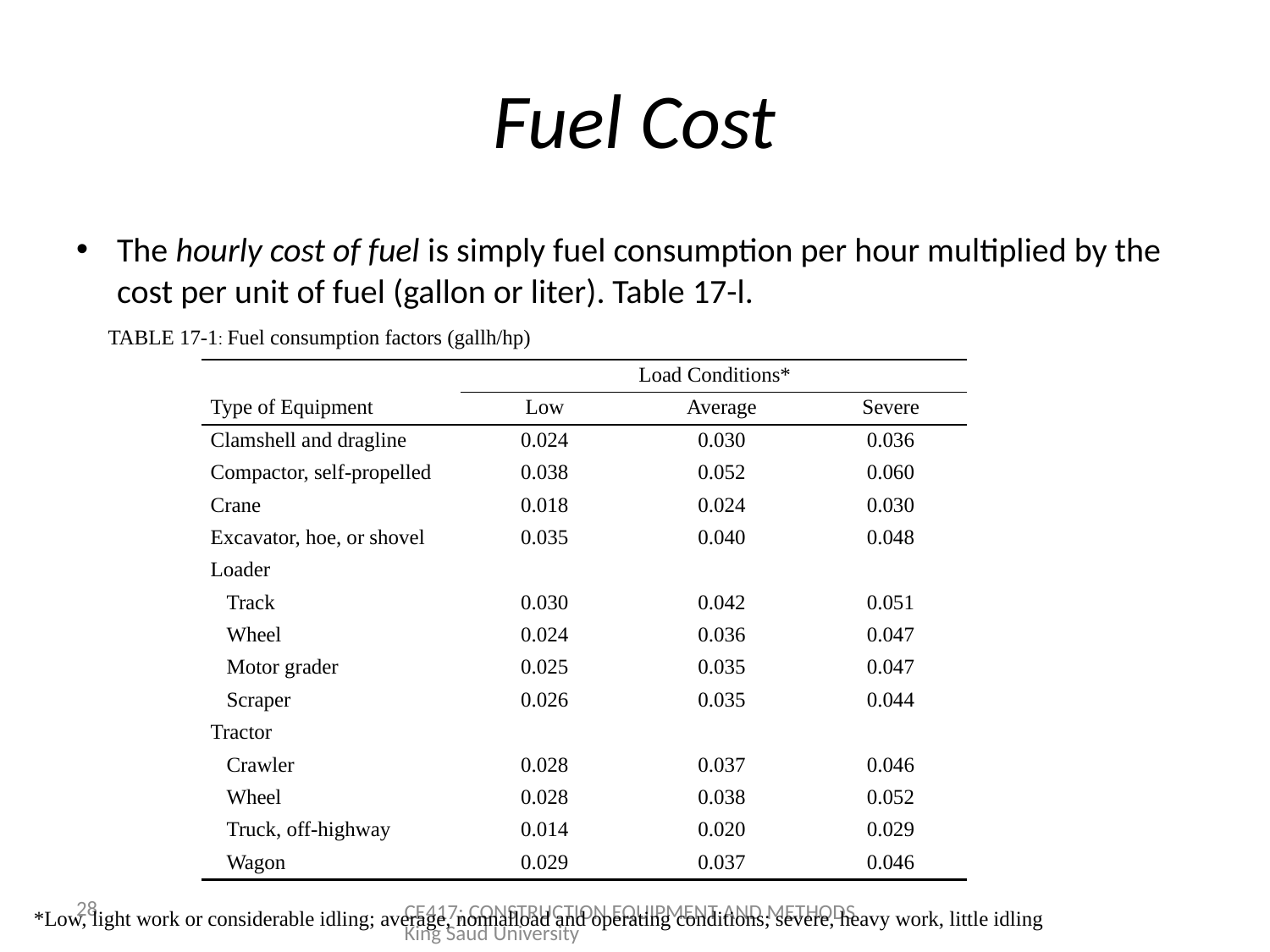

# Fuel Cost
The hourly cost of fuel is simply fuel consumption per hour multiplied by the cost per unit of fuel (gallon or liter). Table 17-l.

TABLE 17-1: Fuel consumption factors (gallh/hp)
|  |  | Load Conditions\* |  |
| --- | --- | --- | --- |
| Type of Equipment | Low | Average | Severe |
| Clamshell and dragline | 0.024 | 0.030 | 0.036 |
| Compactor, self-propelled | 0.038 | 0.052 | 0.060 |
| Crane | 0.018 | 0.024 | 0.030 |
| Excavator, hoe, or shovel | 0.035 | 0.040 | 0.048 |
| Loader |  |  |  |
| Track | 0.030 | 0.042 | 0.051 |
| Wheel | 0.024 | 0.036 | 0.047 |
| Motor grader | 0.025 | 0.035 | 0.047 |
| Scraper | 0.026 | 0.035 | 0.044 |
| Tractor |  |  |  |
| Crawler | 0.028 | 0.037 | 0.046 |
| Wheel | 0.028 | 0.038 | 0.052 |
| Truck, off-highway | 0.014 | 0.020 | 0.029 |
| Wagon | 0.029 | 0.037 | 0.046 |
28
CE417; CONSTRUCTION EQUIPMENT AND METHODS King Saud University
*Low, light work or considerable idling; average, nonnalload and operating conditions; severe, heavy work, little idling